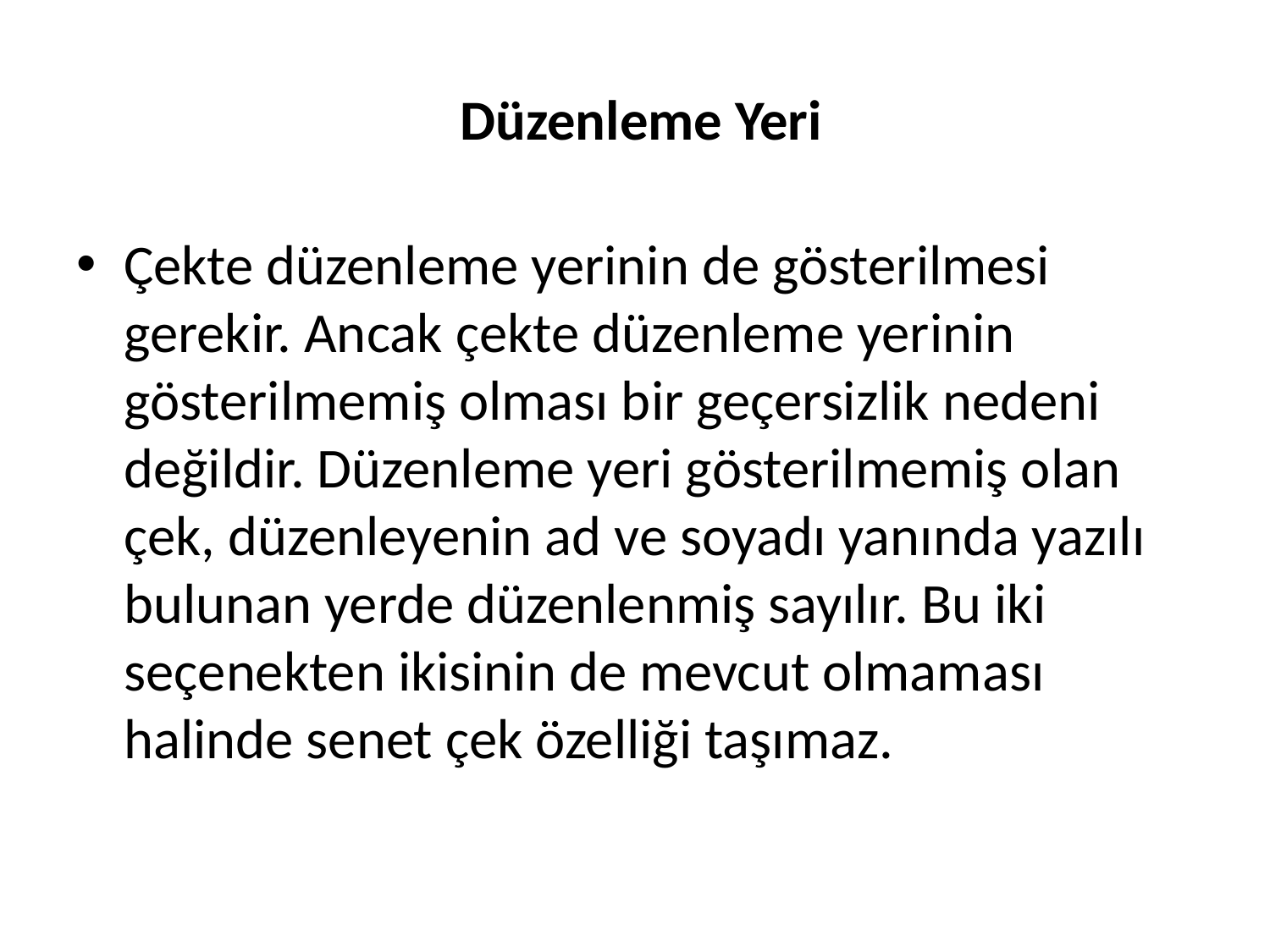

# Düzenleme Yeri
Çekte düzenleme yerinin de gösterilmesi gerekir. Ancak çekte düzenleme yerinin gösterilmemiş olması bir geçersizlik nedeni değildir. Düzenleme yeri gösterilmemiş olan çek, düzenleyenin ad ve soyadı yanında yazılı bulunan yerde düzenlenmiş sayılır. Bu iki seçenekten ikisinin de mevcut olmaması halinde senet çek özelliği taşımaz.